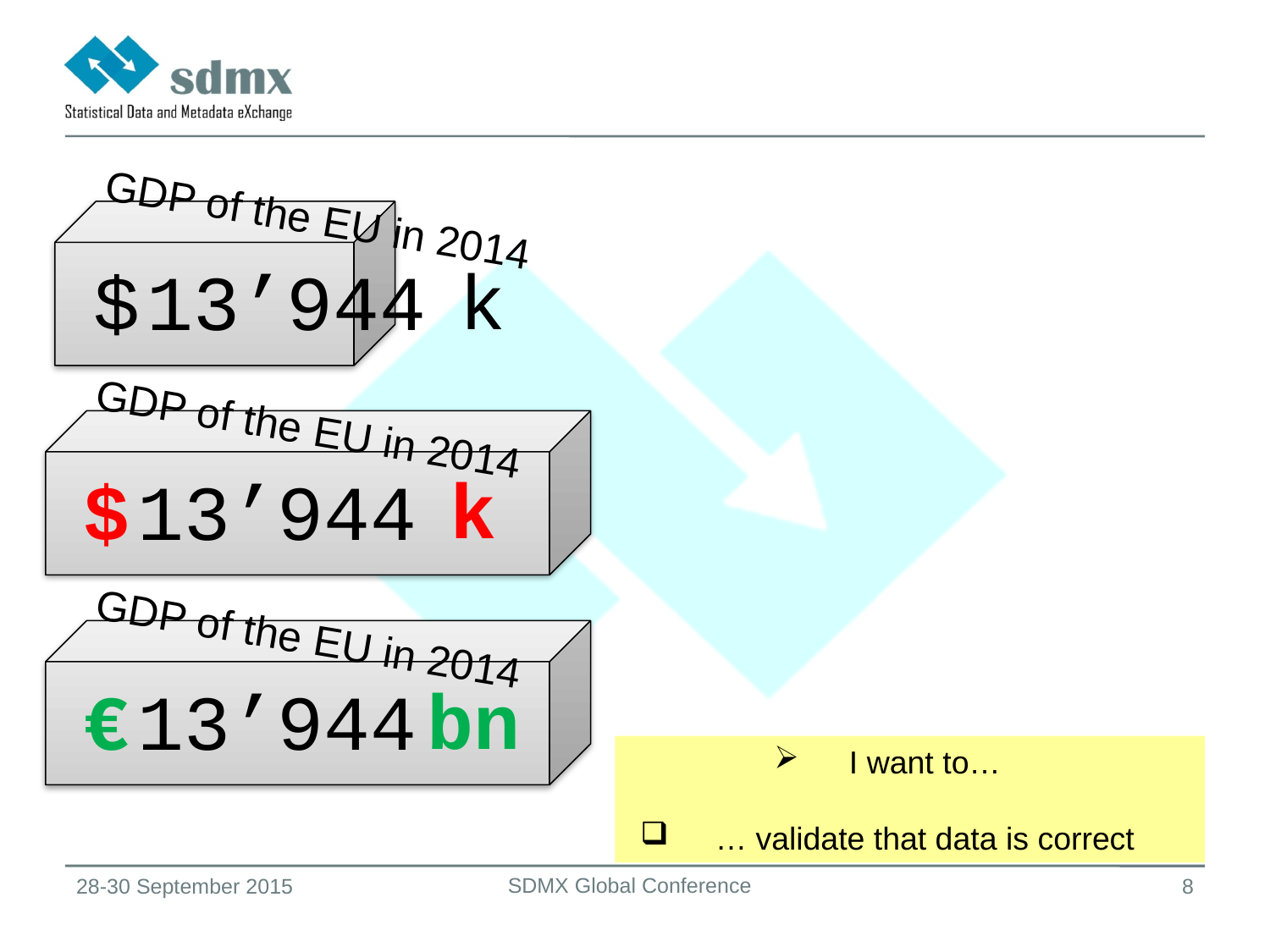

GDP of the EU in 2014

k
$
13’944
GDP of the EU in 2014

k
$
13’944
GDP of the EU in 2014

bn
€
13’944
I want to…

… validate that data is correct
SDMX Global Conference
28-30 September 2015
8